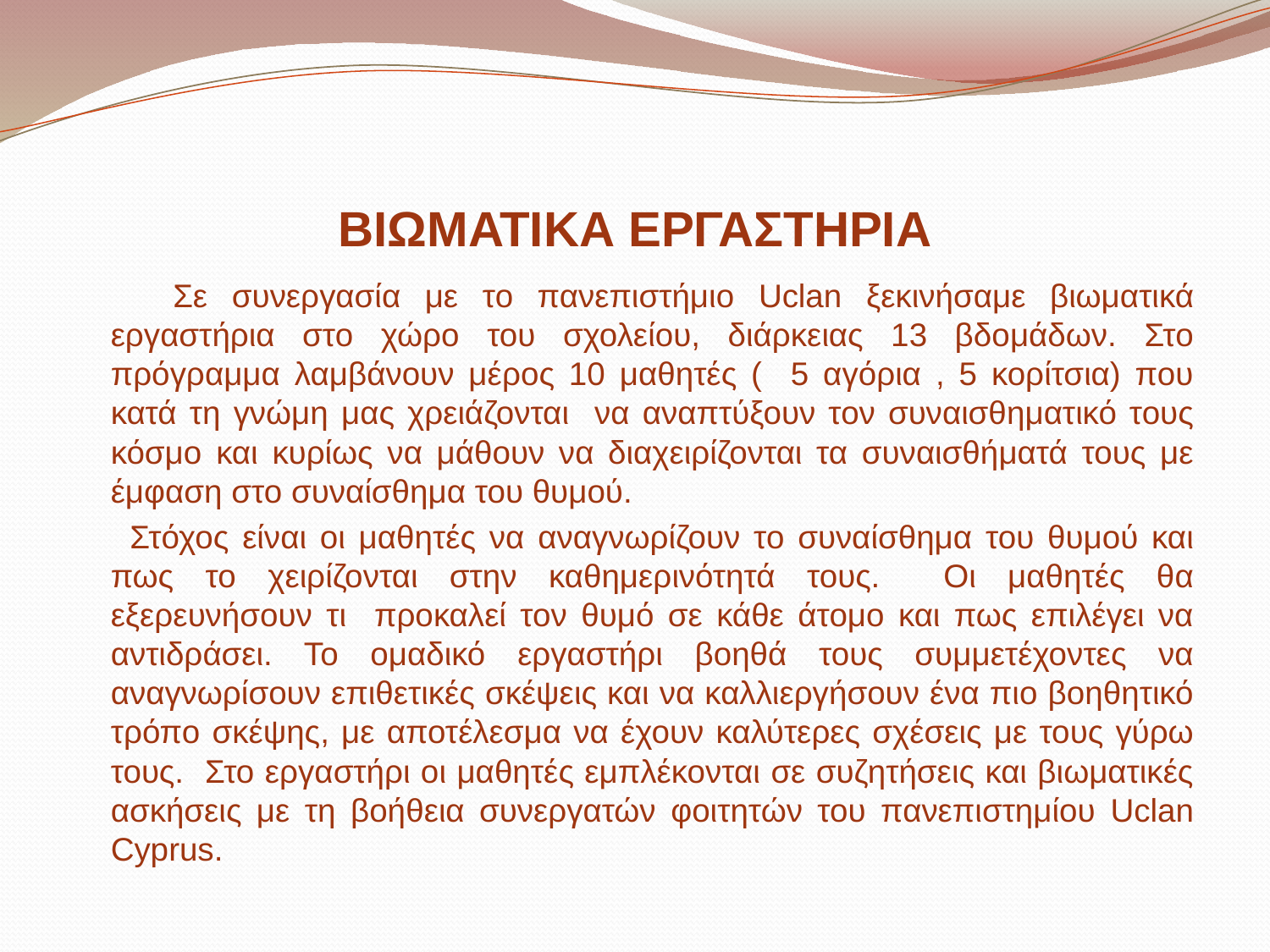

# ΒΙΩΜΑΤΙΚΑ ΕΡΓΑΣΤΗΡΙΑ
    Σε συνεργασία με το πανεπιστήμιο Uclan ξεκινήσαμε βιωματικά εργαστήρια στο χώρο του σχολείου, διάρκειας 13 βδομάδων. Στο πρόγραμμα λαμβάνουν μέρος 10 μαθητές (  5 αγόρια , 5 κορίτσια) που κατά τη γνώμη μας χρειάζονται  να αναπτύξουν τον συναισθηματικό τους κόσμο και κυρίως να μάθουν να διαχειρίζονται τα συναισθήματά τους με έμφαση στο συναίσθημα του θυμού.
    Στόχος είναι οι μαθητές να αναγνωρίζουν το συναίσθημα του θυμού και πως το χειρίζονται στην καθημερινότητά τους.  Οι μαθητές θα εξερευνήσουν τι  προκαλεί τον θυμό σε κάθε άτομο και πως επιλέγει να αντιδράσει. Το ομαδικό εργαστήρι βοηθά τους συμμετέχοντες να αναγνωρίσουν επιθετικές σκέψεις και να καλλιεργήσουν ένα πιο βοηθητικό τρόπο σκέψης, με αποτέλεσμα να έχουν καλύτερες σχέσεις με τους γύρω τους.  Στο εργαστήρι οι μαθητές εμπλέκονται σε συζητήσεις και βιωματικές ασκήσεις με τη βοήθεια συνεργατών φοιτητών του πανεπιστημίου Uclan Cyprus.